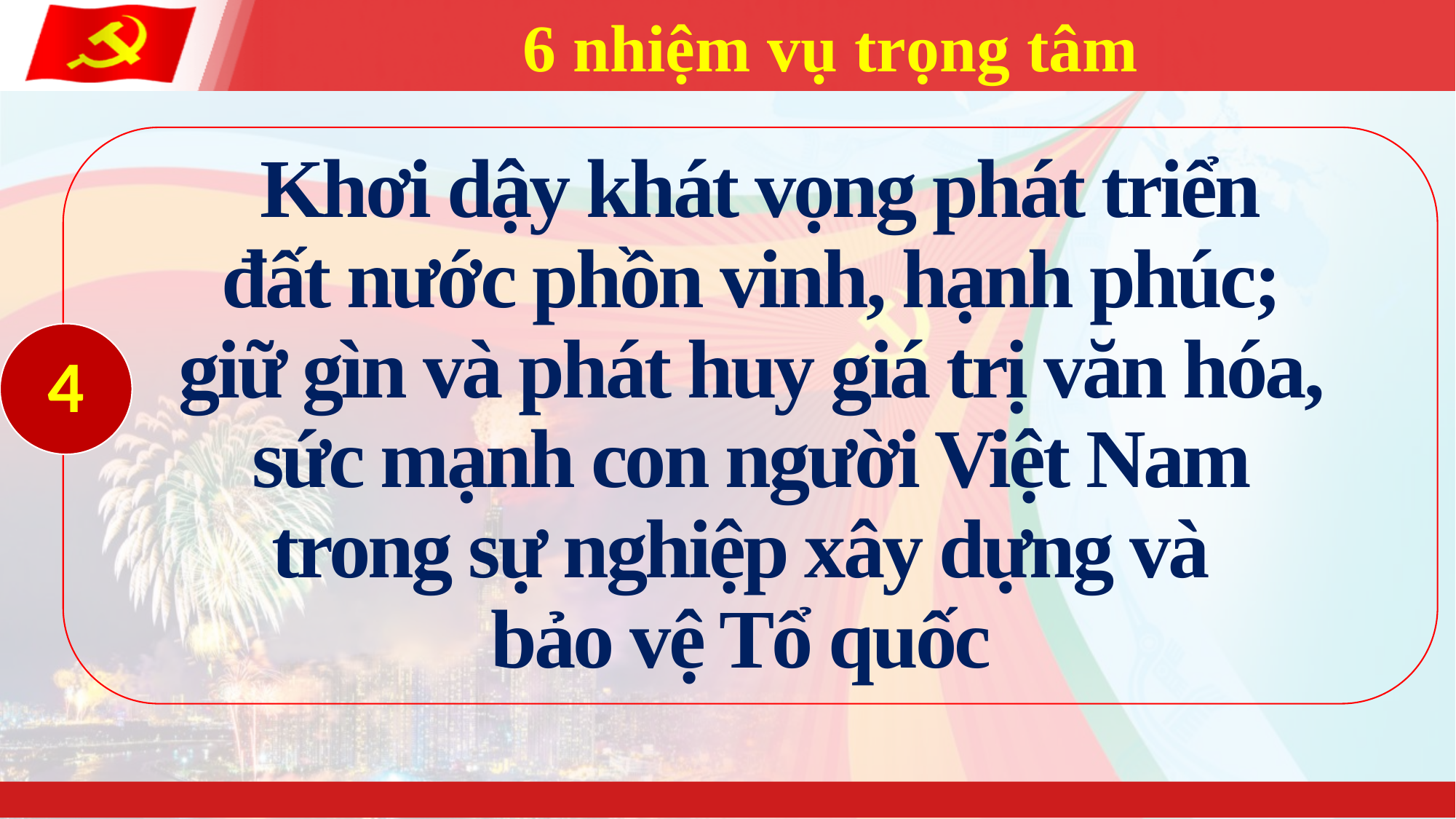

# 6 nhiệm vụ trọng tâm
  Khơi dậy khát vọng phát triển
đất nước phồn vinh, hạnh phúc; giữ gìn và phát huy giá trị văn hóa, sức mạnh con người Việt Nam trong sự nghiệp xây dựng và
bảo vệ Tổ quốc
4